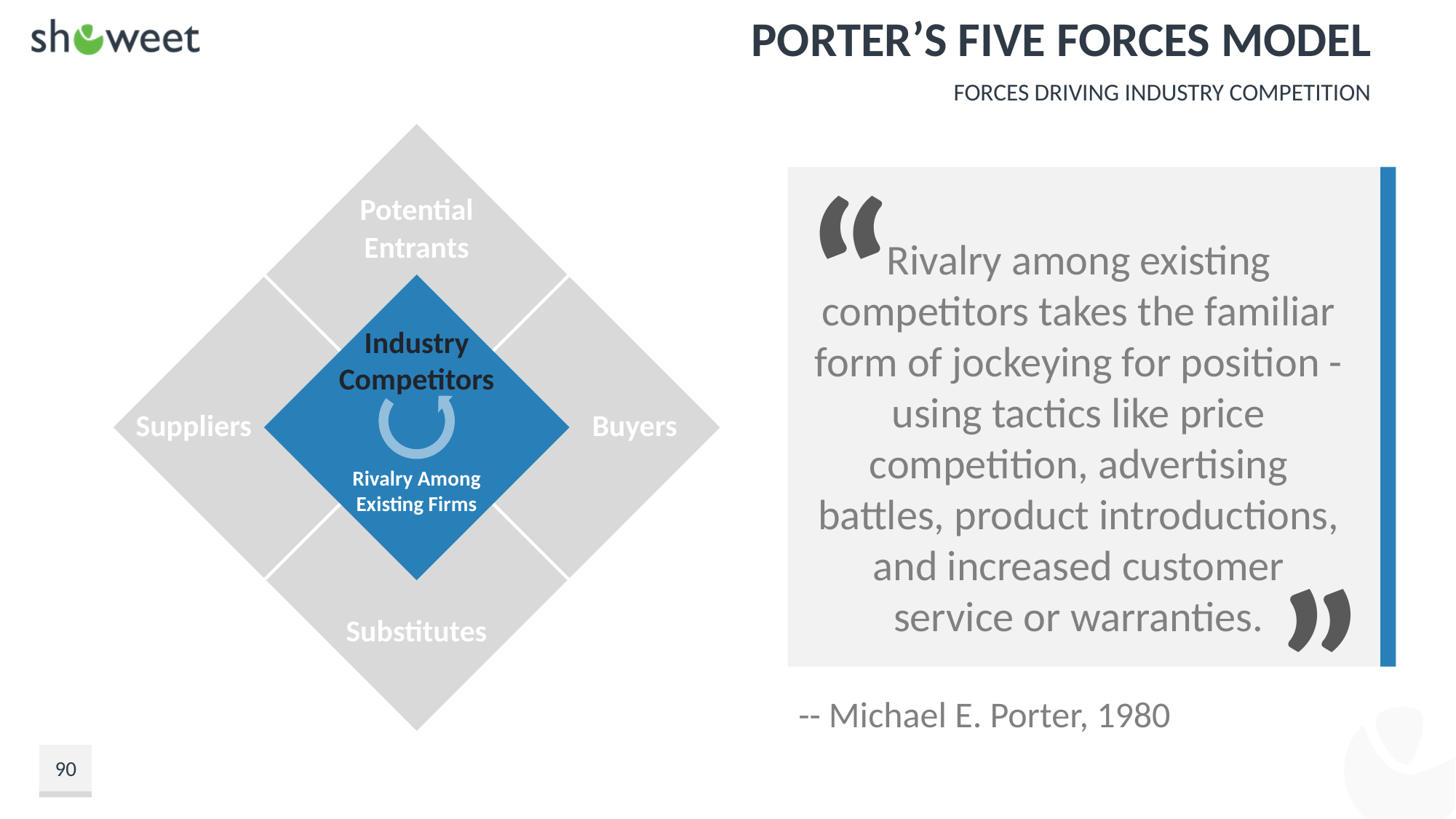

# Porter’s Five Forces Model
Forces Driving Industry Competition

Potential Entrants

Industry Competitors

Suppliers
Buyers

Rivalry Among Existing Firms
Substitutes
“
Rivalry among existing competitors takes the familiar form of jockeying for position -using tactics like price competition, advertising battles, product introductions, and increased customer service or warranties.

”
-- Michael E. Porter, 1980
90